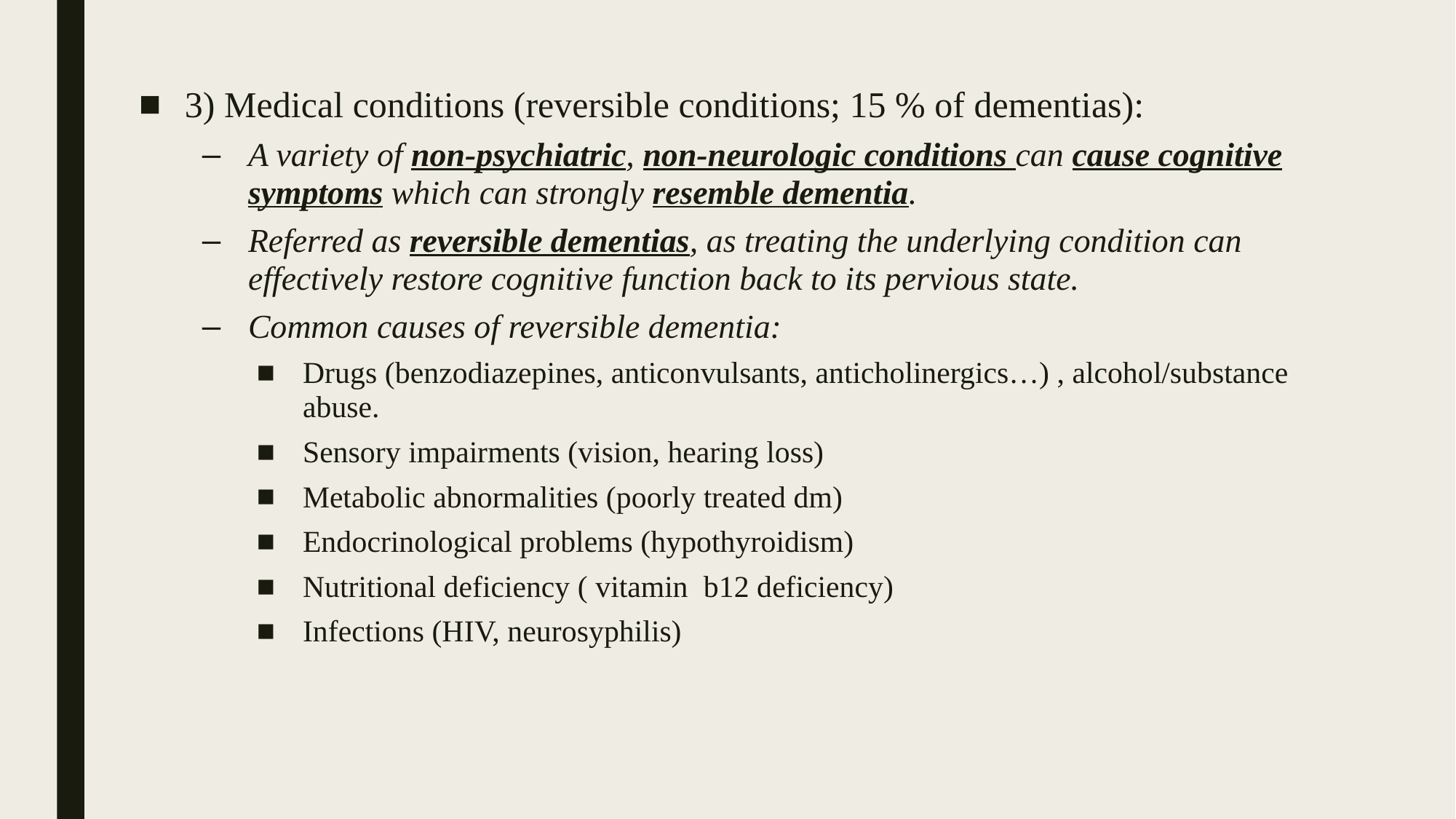

3) Medical conditions (reversible conditions; 15 % of dementias):
A variety of non-psychiatric, non-neurologic conditions can cause cognitive symptoms which can strongly resemble dementia.
Referred as reversible dementias, as treating the underlying condition can effectively restore cognitive function back to its pervious state.
Common causes of reversible dementia:
Drugs (benzodiazepines, anticonvulsants, anticholinergics…) , alcohol/substance abuse.
Sensory impairments (vision, hearing loss)
Metabolic abnormalities (poorly treated dm)
Endocrinological problems (hypothyroidism)
Nutritional deficiency ( vitamin  b12 deficiency)
Infections (HIV, neurosyphilis)